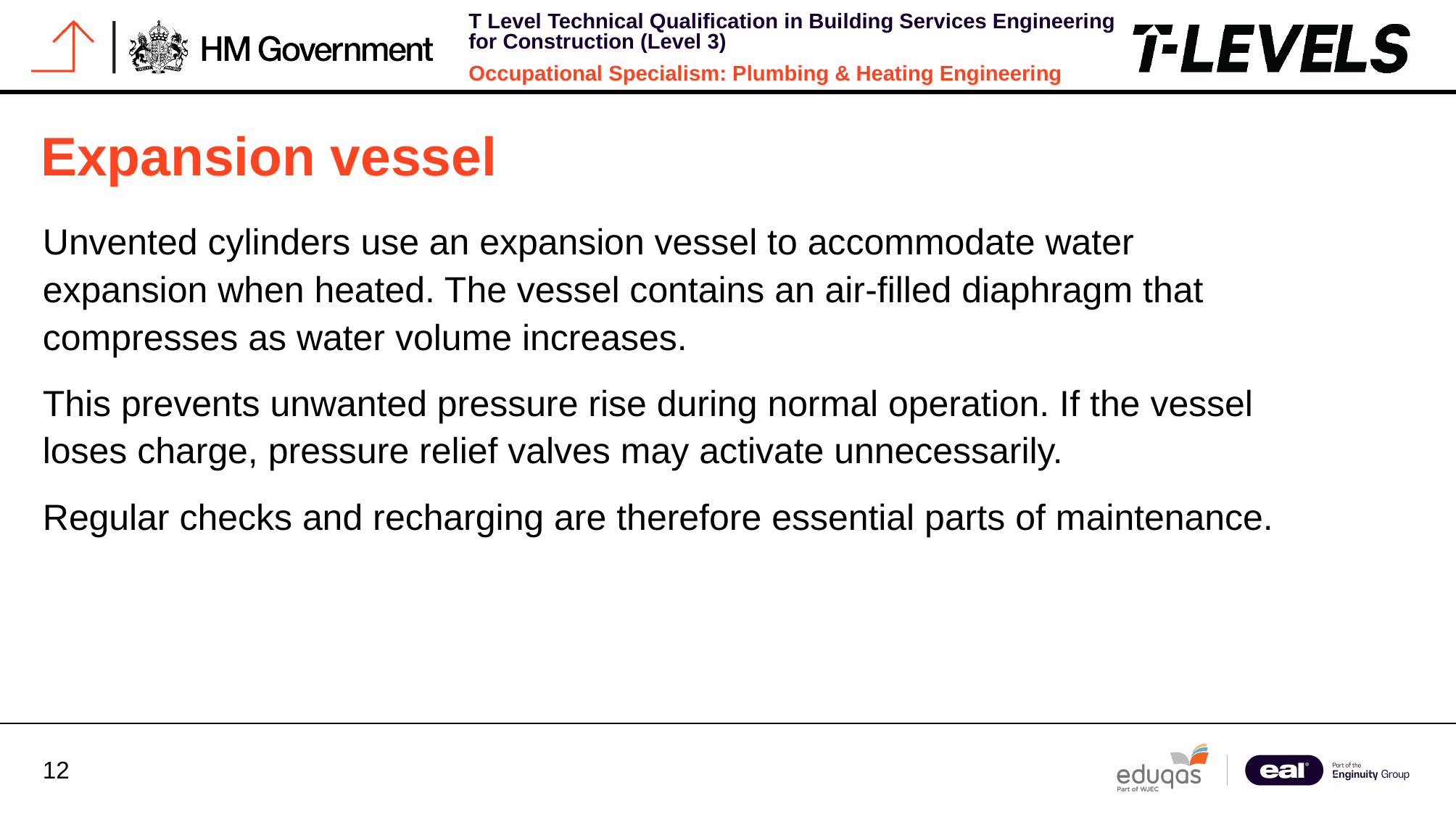

# Expansion vessel
Unvented cylinders use an expansion vessel to accommodate water expansion when heated. The vessel contains an air-filled diaphragm that compresses as water volume increases.
This prevents unwanted pressure rise during normal operation. If the vessel loses charge, pressure relief valves may activate unnecessarily.
Regular checks and recharging are therefore essential parts of maintenance.